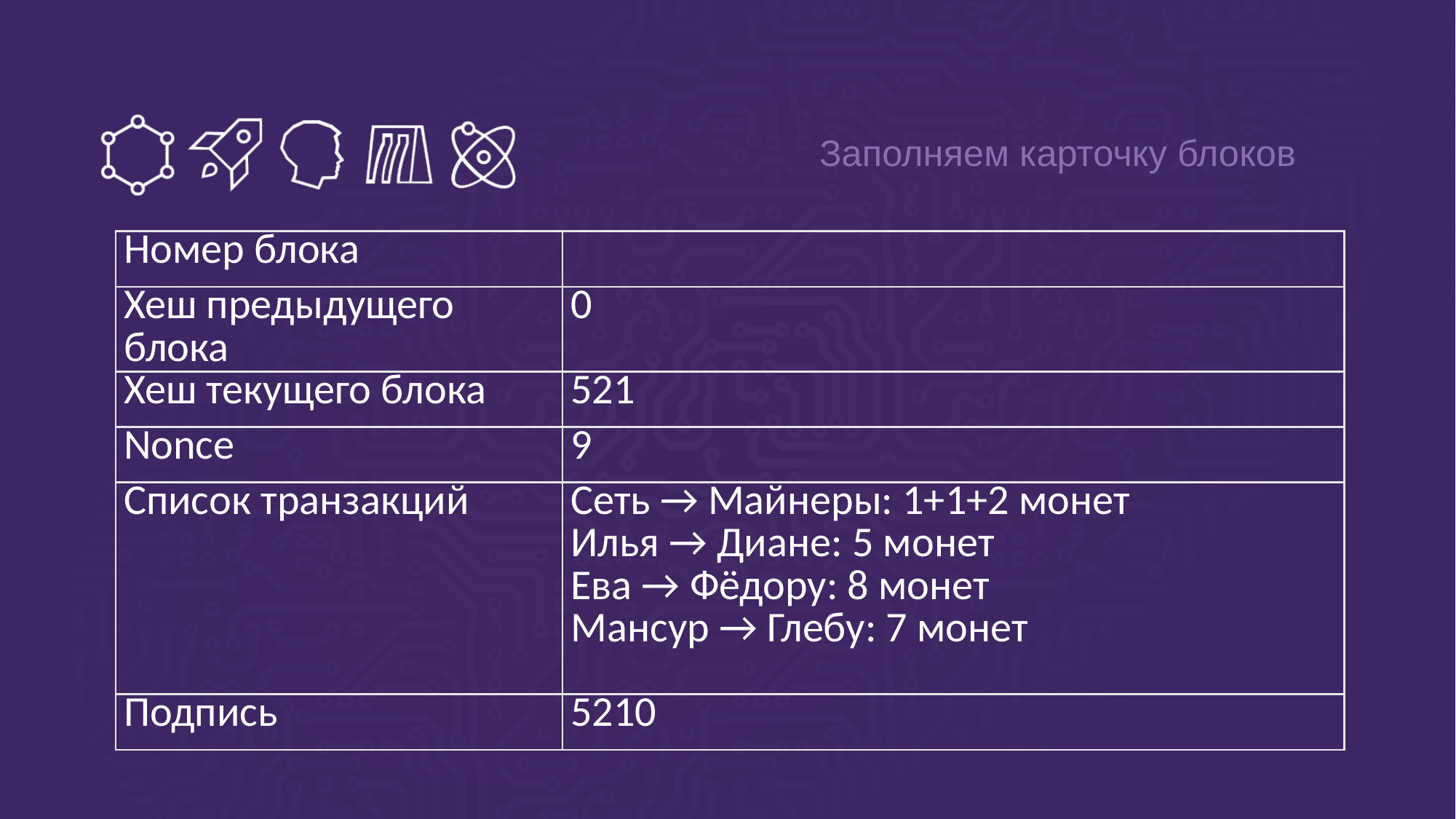

Заполняем карточку блоков
| Номер блока |  |
| --- | --- |
| Хеш предыдущего блока | 0 |
| Хеш текущего блока | 521 |
| Nonce | 9 |
| Список транзакций | Сеть → Майнеры: 1+1+2 монет Илья → Диане: 5 монет Ева → Фёдору: 8 монет Мансур → Глебу: 7 монет |
| Подпись | 5210 |